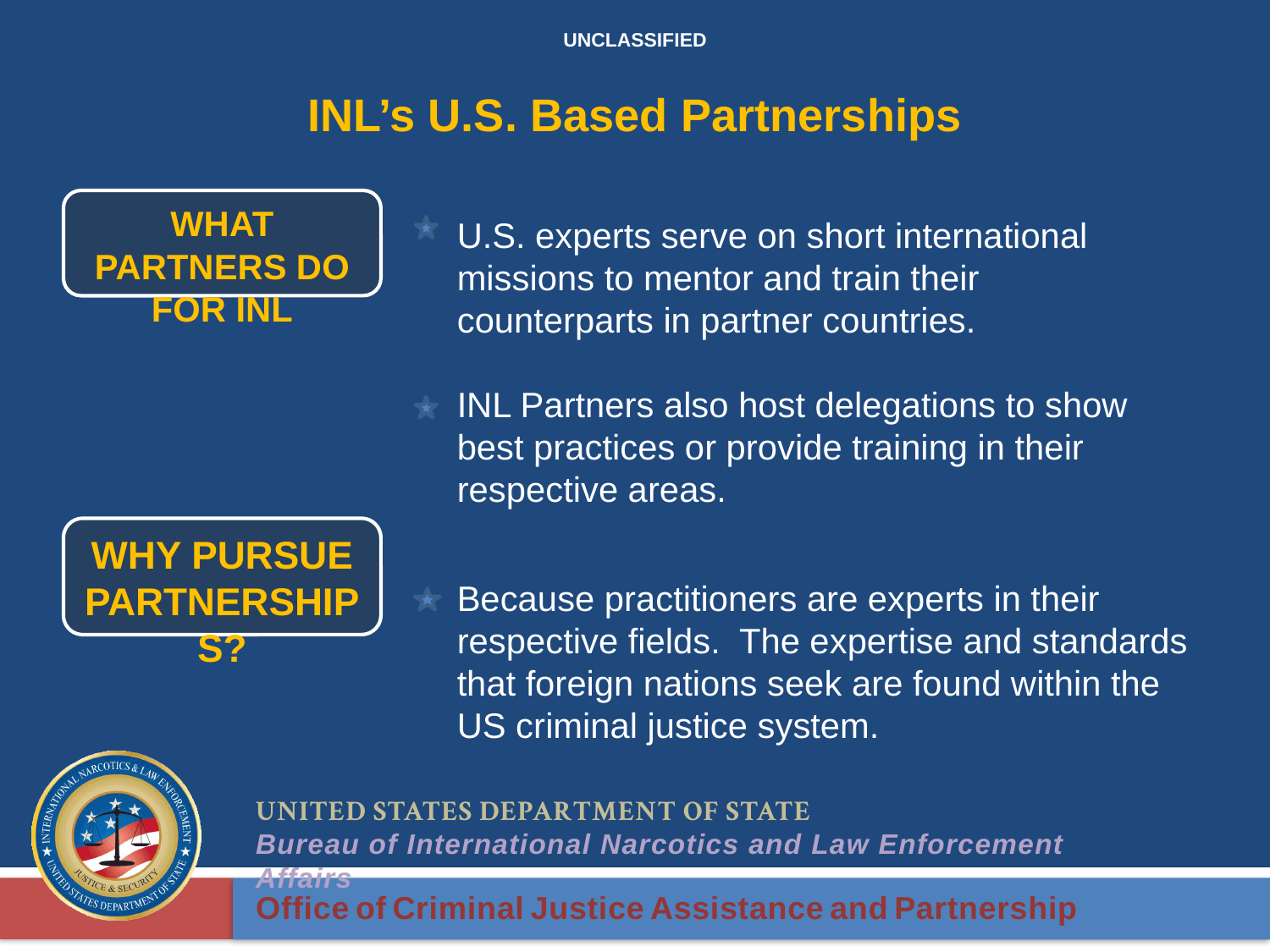

INL’s U.S. Based Partnerships
What partners do for INL
U.S. experts serve on short international missions to mentor and train their counterparts in partner countries.

INL Partners also host delegations to show best practices or provide training in their respective areas.

Why Pursue Partnerships?

Because practitioners are experts in their respective fields.  The expertise and standards that foreign nations seek are found within the US criminal justice system.